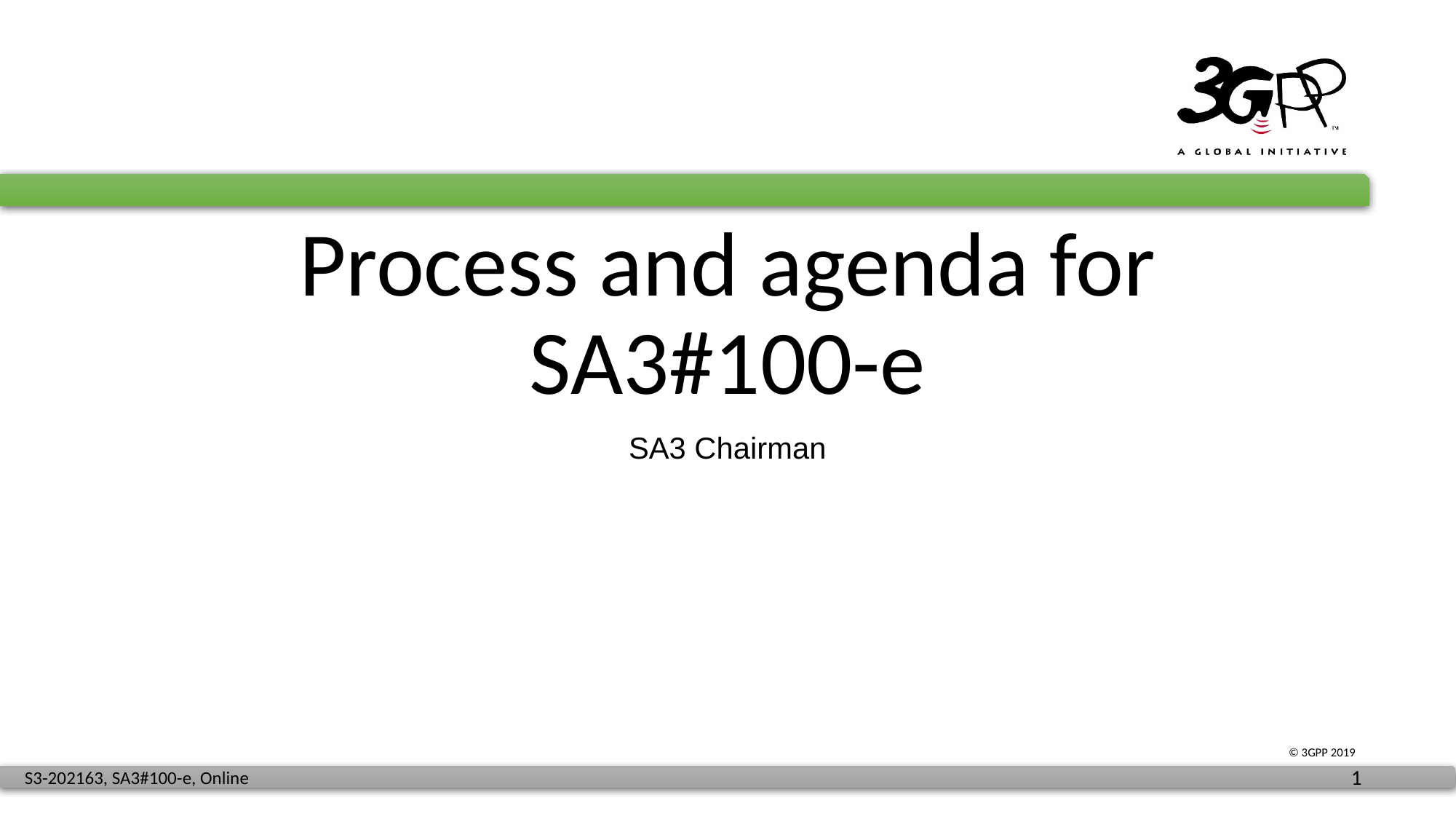

# Process and agenda for SA3#100-e
SA3 Chairman